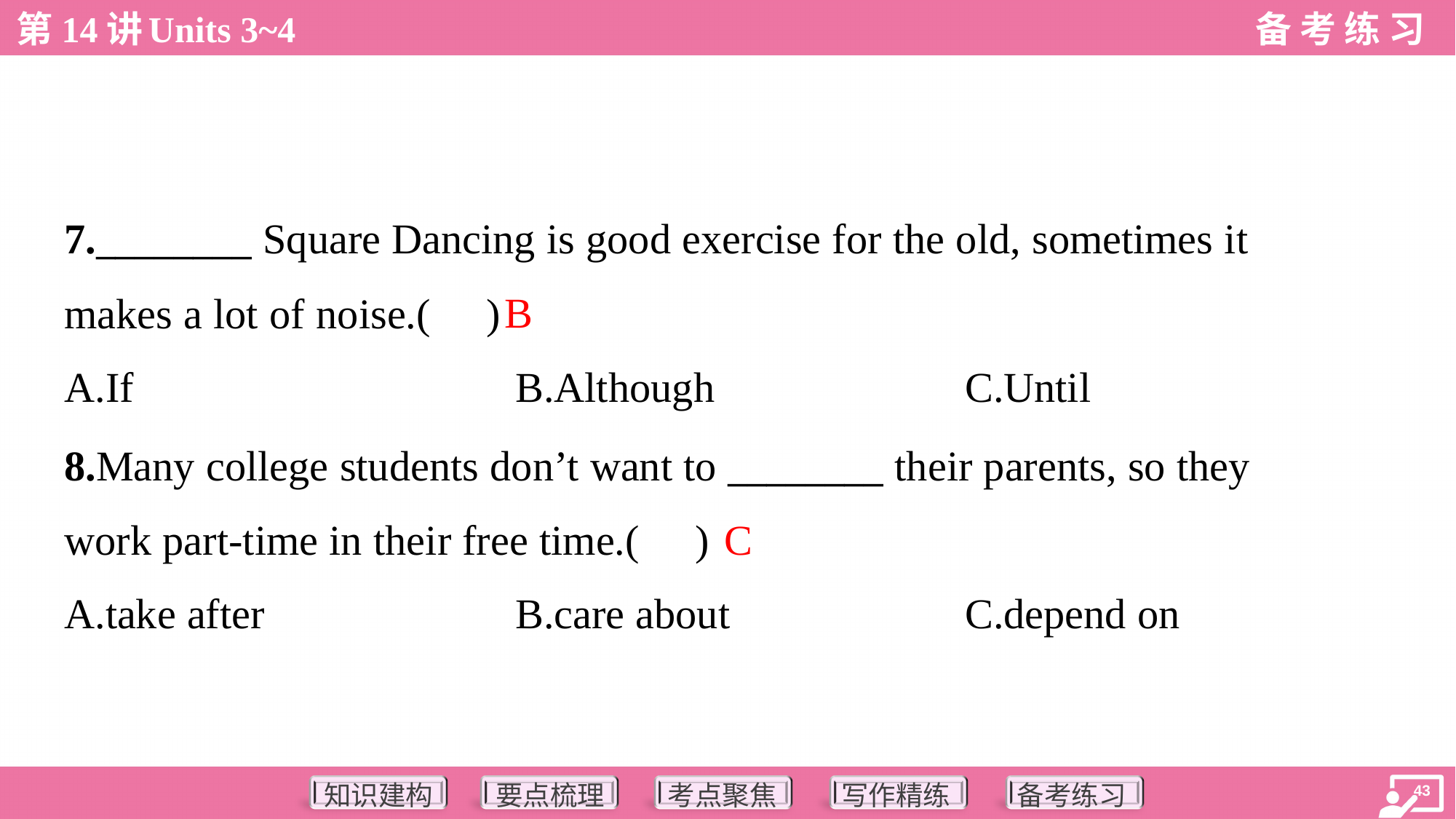

7.________ Square Dancing is good exercise for the old, sometimes it
makes a lot of noise.(     )
B
A.If	B.Although	C.Until
8.Many college students don’t want to ________ their parents, so they
work part-time in their free time.(     )
C
A.take after	B.care about	C.depend on